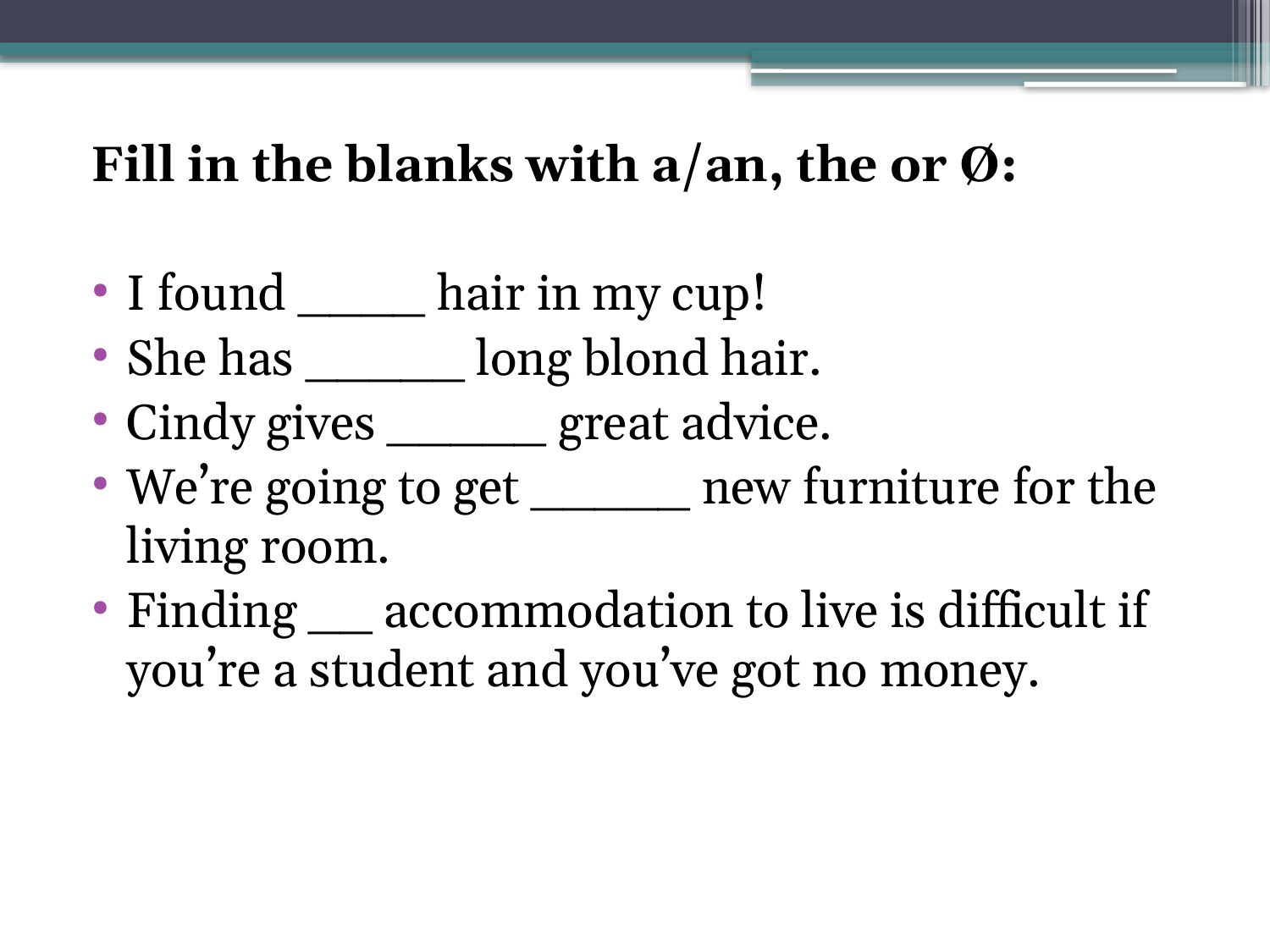

Fill in the blanks with a/an, the or Ø:

I found ____ hair in my cup!
She has _____ long blond hair.
Cindy gives _____ great advice.
We’re going to get _____ new furniture for the living room.
Finding __ accommodation to live is difficult if you’re a student and you’ve got no money.